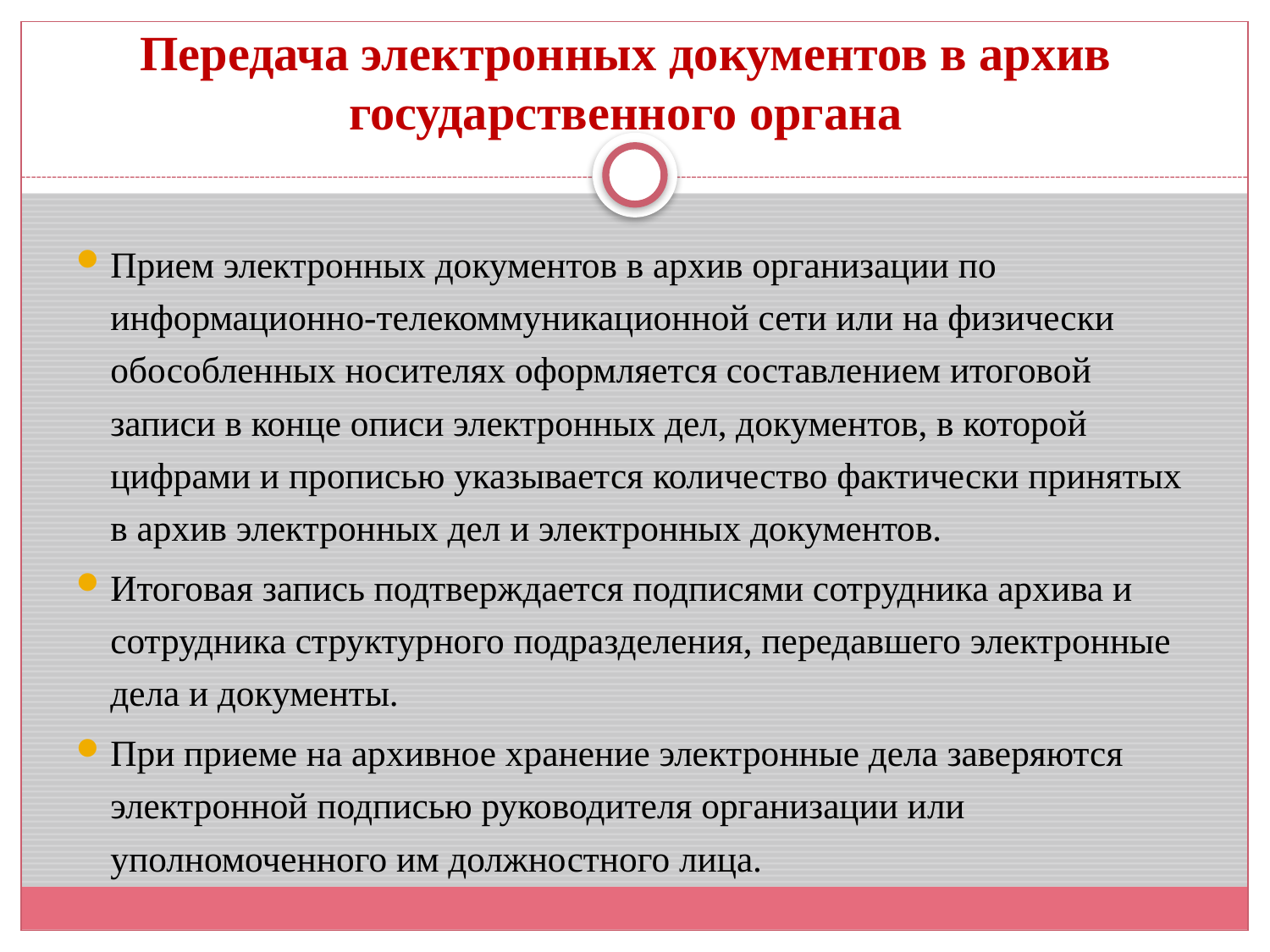

# Передача электронных документов в архив государственного органа
Прием электронных документов в архив организации по информационно-телекоммуникационной сети или на физически обособленных носителях оформляется составлением итоговой записи в конце описи электронных дел, документов, в которой цифрами и прописью указывается количество фактически принятых в архив электронных дел и электронных документов.
Итоговая запись подтверждается подписями сотрудника архива и сотрудника структурного подразделения, передавшего электронные дела и документы.
При приеме на архивное хранение электронные дела заверяются электронной подписью руководителя организации или уполномоченного им должностного лица.